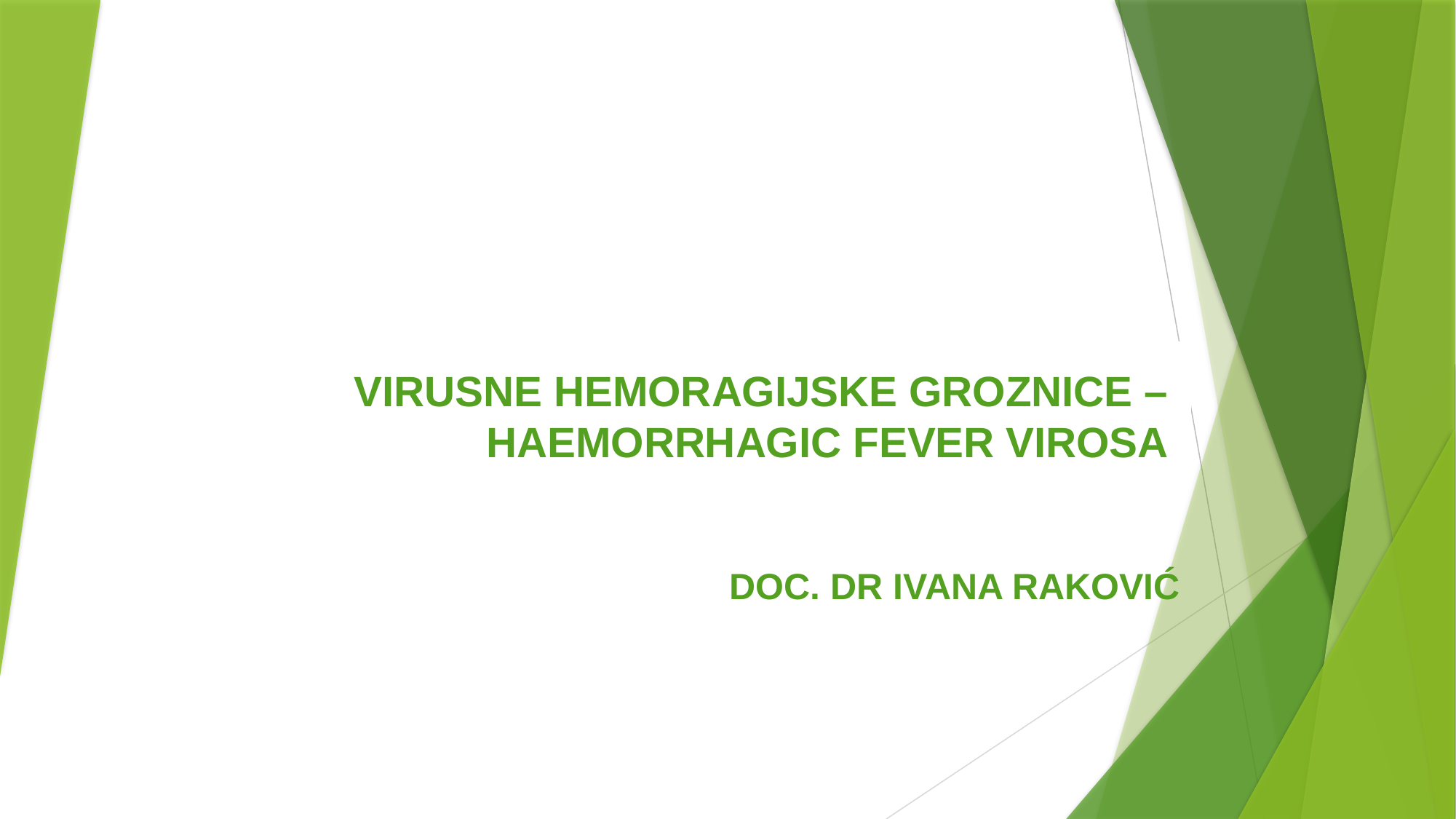

# VIRUSNE HEMORAGIJSKE GROZNICE – HAEMORRHAGIC FEVER VIROSA
DOC. DR IVANA RAKOVIĆ